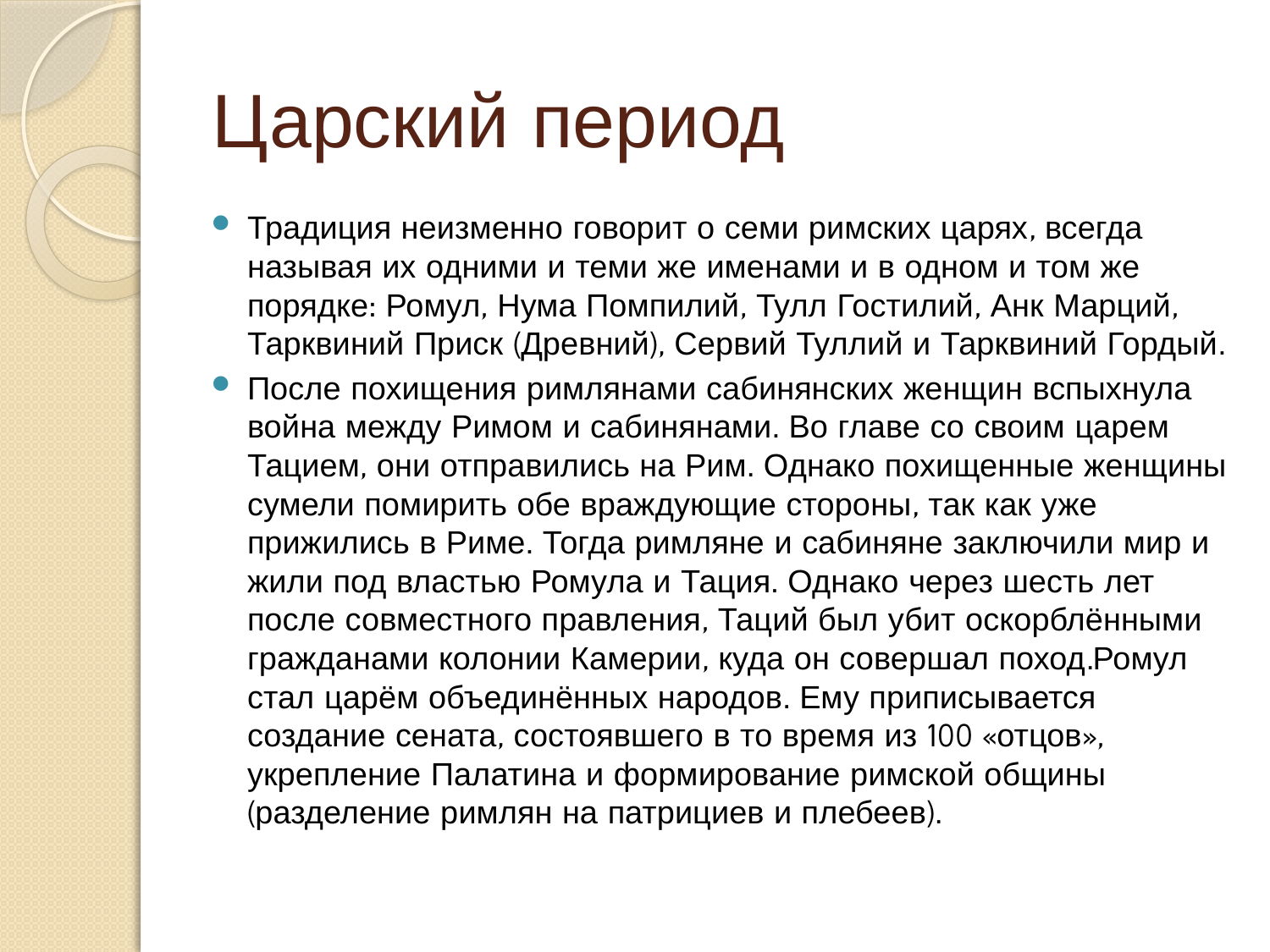

# Царский период
Традиция неизменно говорит о семи римских царях, всегда называя их одними и теми же именами и в одном и том же порядке: Ромул, Нума Помпилий, Тулл Гостилий, Анк Марций, Тарквиний Приск (Древний), Сервий Туллий и Тарквиний Гордый.
После похищения римлянами сабинянских женщин вспыхнула война между Римом и сабинянами. Во главе со своим царем Тацием, они отправились на Рим. Однако похищенные женщины сумели помирить обе враждующие стороны, так как уже прижились в Риме. Тогда римляне и сабиняне заключили мир и жили под властью Ромула и Тация. Однако через шесть лет после совместного правления, Таций был убит оскорблёнными гражданами колонии Камерии, куда он совершал поход.Ромул стал царём объединённых народов. Ему приписывается создание сената, состоявшего в то время из 100 «отцов», укрепление Палатина и формирование римской общины (разделение римлян на патрициев и плебеев).